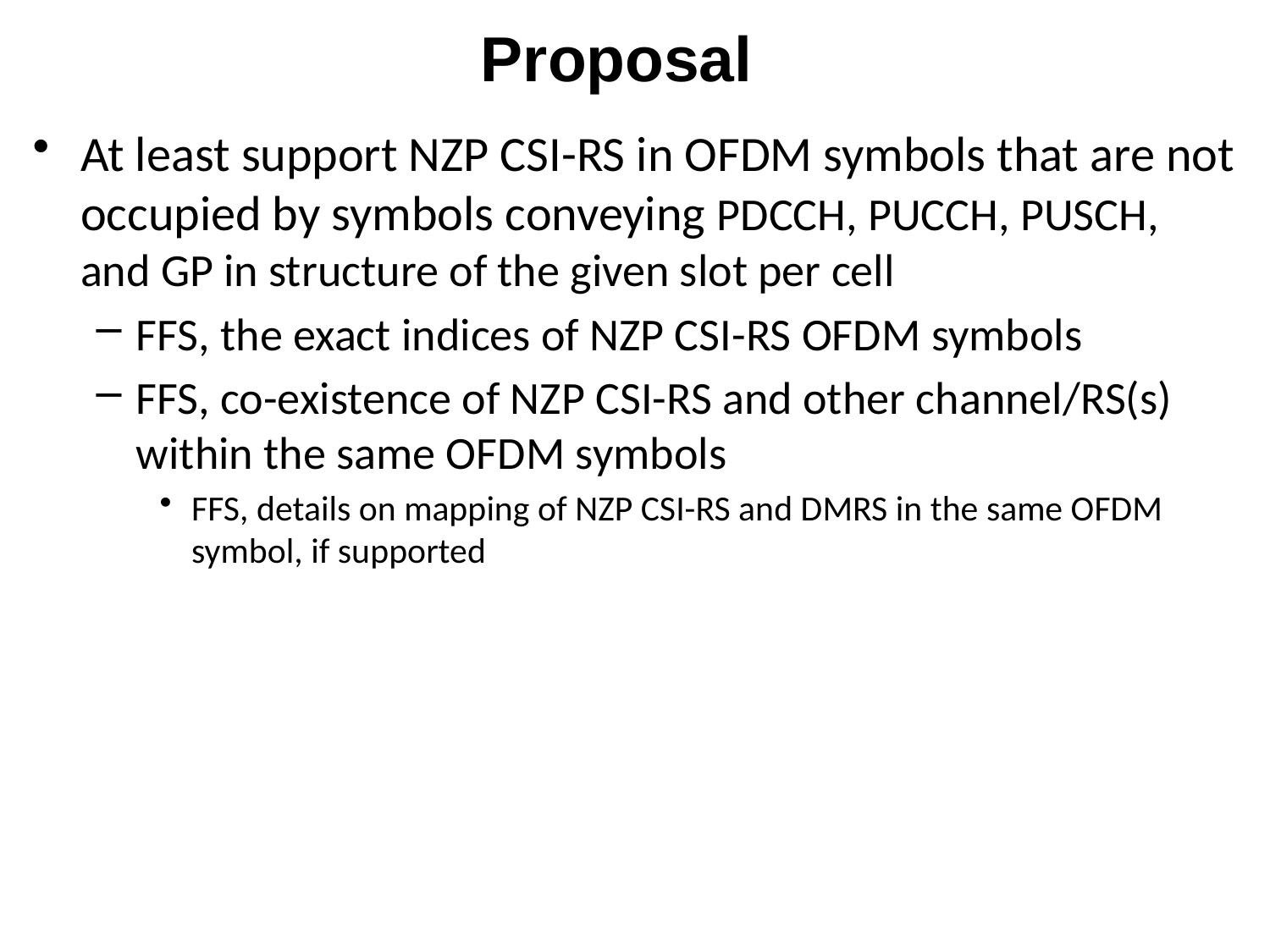

# Proposal
At least support NZP CSI-RS in OFDM symbols that are not occupied by symbols conveying PDCCH, PUCCH, PUSCH, and GP in structure of the given slot per cell
FFS, the exact indices of NZP CSI-RS OFDM symbols
FFS, co-existence of NZP CSI-RS and other channel/RS(s) within the same OFDM symbols
FFS, details on mapping of NZP CSI-RS and DMRS in the same OFDM symbol, if supported